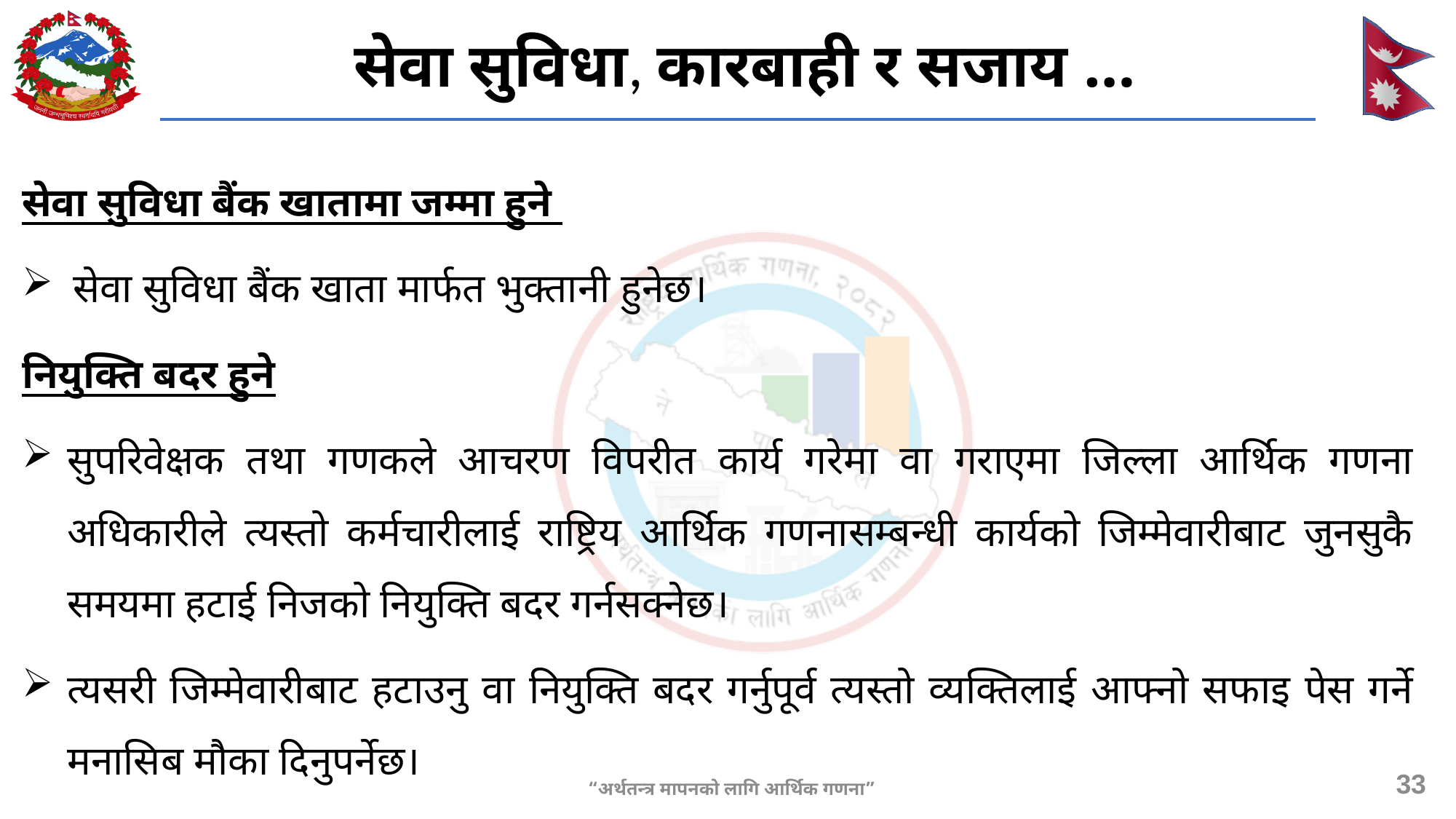

# सेवा सुविधा, कारबाही र सजाय …
सेवा सुविधा बैंक खातामा जम्मा हुने
सेवा सुविधा बैंक खाता मार्फत भुक्तानी हुनेछ।
नियुक्ति बदर हुने
सुपरिवेक्षक तथा गणकले आचरण विपरीत कार्य गरेमा वा गराएमा जिल्ला आर्थिक गणना अधिकारीले त्यस्तो कर्मचारीलाई राष्ट्रिय आर्थिक गणनासम्बन्धी कार्यको जिम्मेवारीबाट जुनसुकै समयमा हटाई निजको नियुक्ति बदर गर्नसक्नेछ।
त्यसरी जिम्मेवारीबाट हटाउनु वा नियुक्ति बदर गर्नुपूर्व त्यस्तो व्यक्तिलाई आफ्नो सफाइ पेस गर्ने मनासिब मौका दिनुपर्नेछ।

33
“अर्थतन्त्र मापनको लागि आर्थिक गणना”